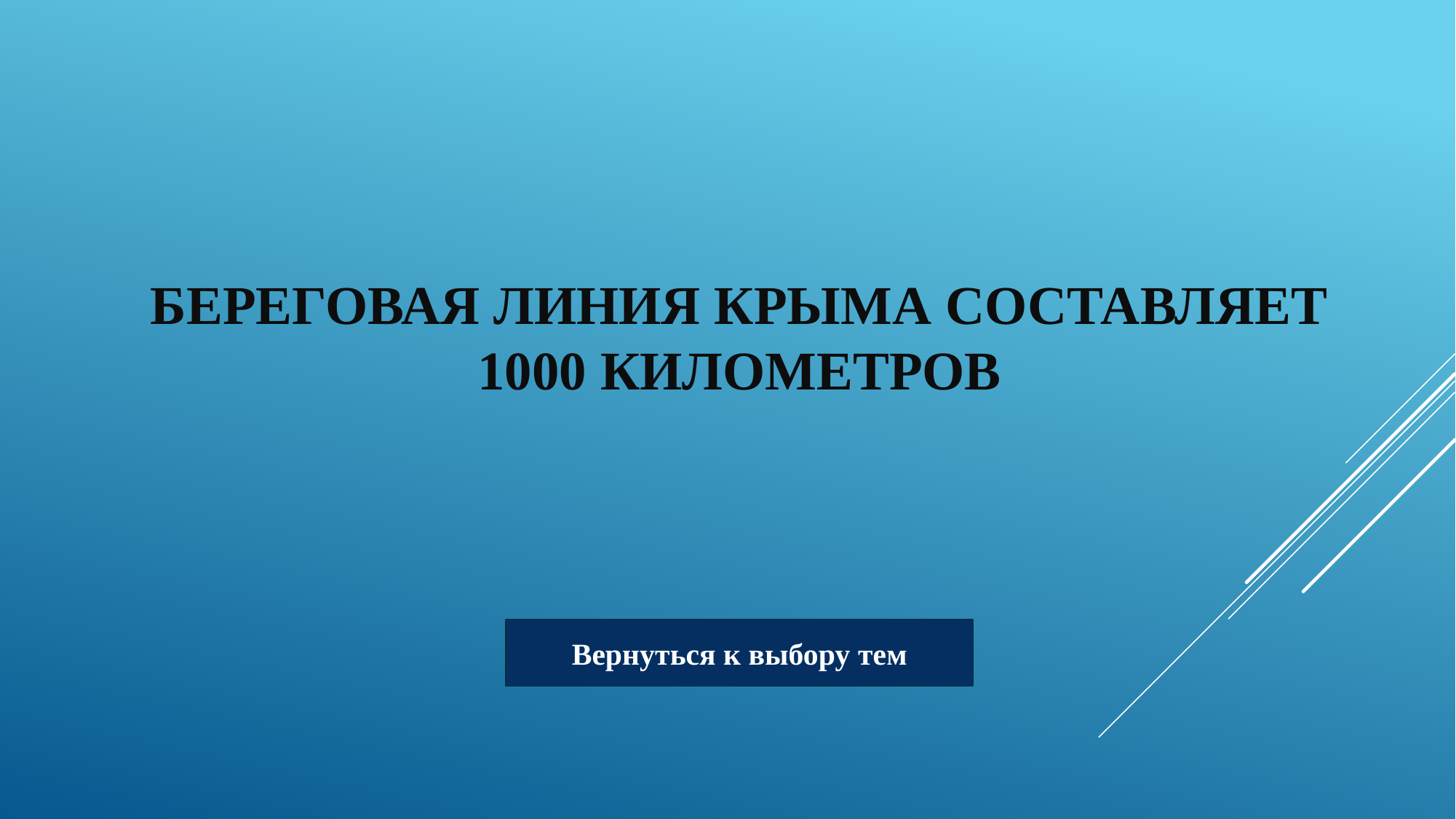

# Береговая линия Крыма составляет 1000 километров